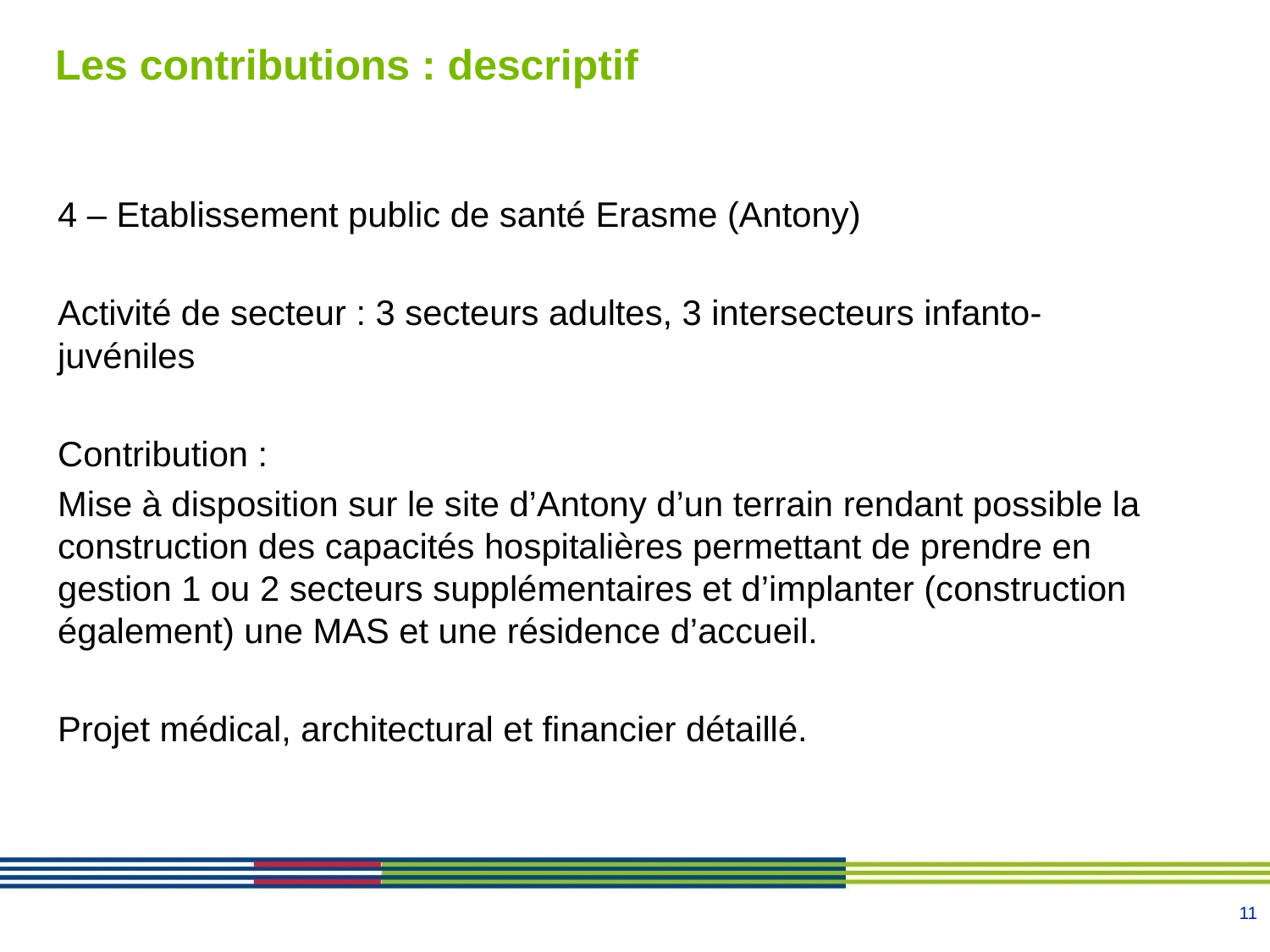

# Les contributions : descriptif

4 – Etablissement public de santé Erasme (Antony)

Activité de secteur : 3 secteurs adultes, 3 intersecteurs infanto-juvéniles

Contribution :
Mise à disposition sur le site d’Antony d’un terrain rendant possible la construction des capacités hospitalières permettant de prendre en gestion 1 ou 2 secteurs supplémentaires et d’implanter (construction également) une MAS et une résidence d’accueil.

Projet médical, architectural et financier détaillé.